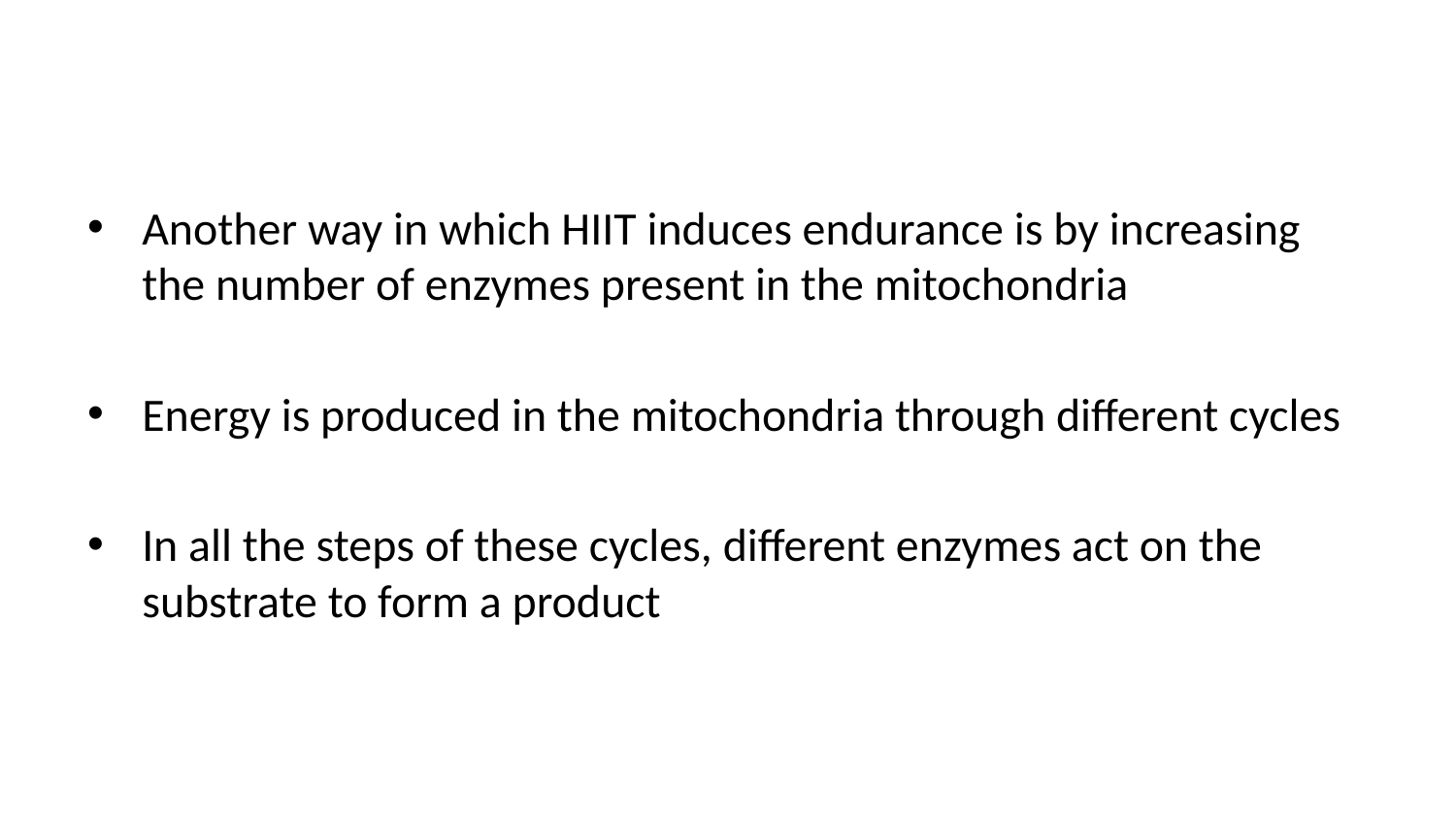

Another way in which HIIT induces endurance is by increasing the number of enzymes present in the mitochondria

Energy is produced in the mitochondria through different cycles

In all the steps of these cycles, different enzymes act on the substrate to form a product